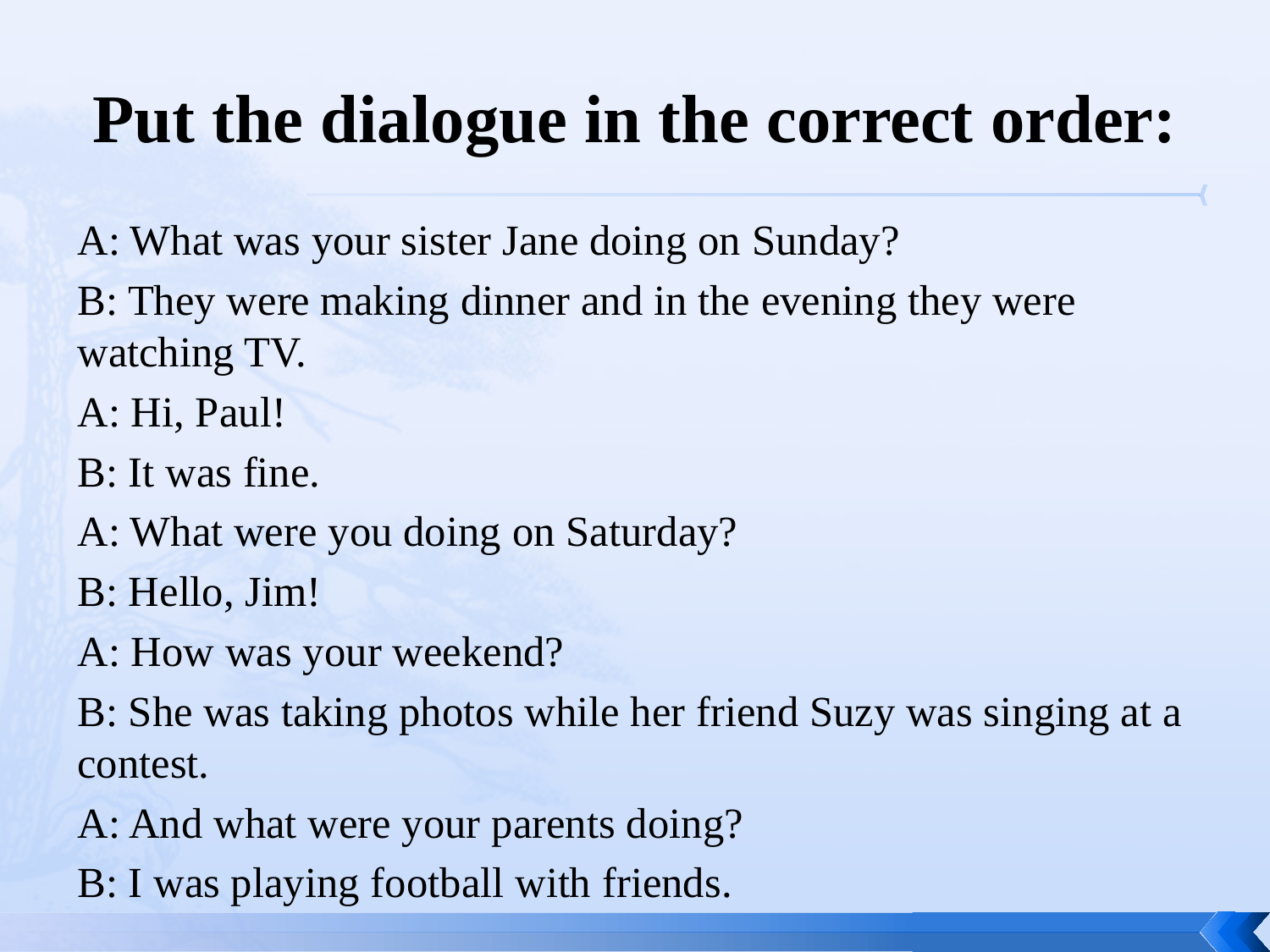

# Put the dialogue in the correct order:
A: What was your sister Jane doing on Sunday?
B: They were making dinner and in the evening they were watching TV.
A: Hi, Paul!
B: It was fine.
A: What were you doing on Saturday?
B: Hello, Jim!
A: How was your weekend?
B: She was taking photos while her friend Suzy was singing at a contest.
A: And what were your parents doing?
B: I was playing football with friends.